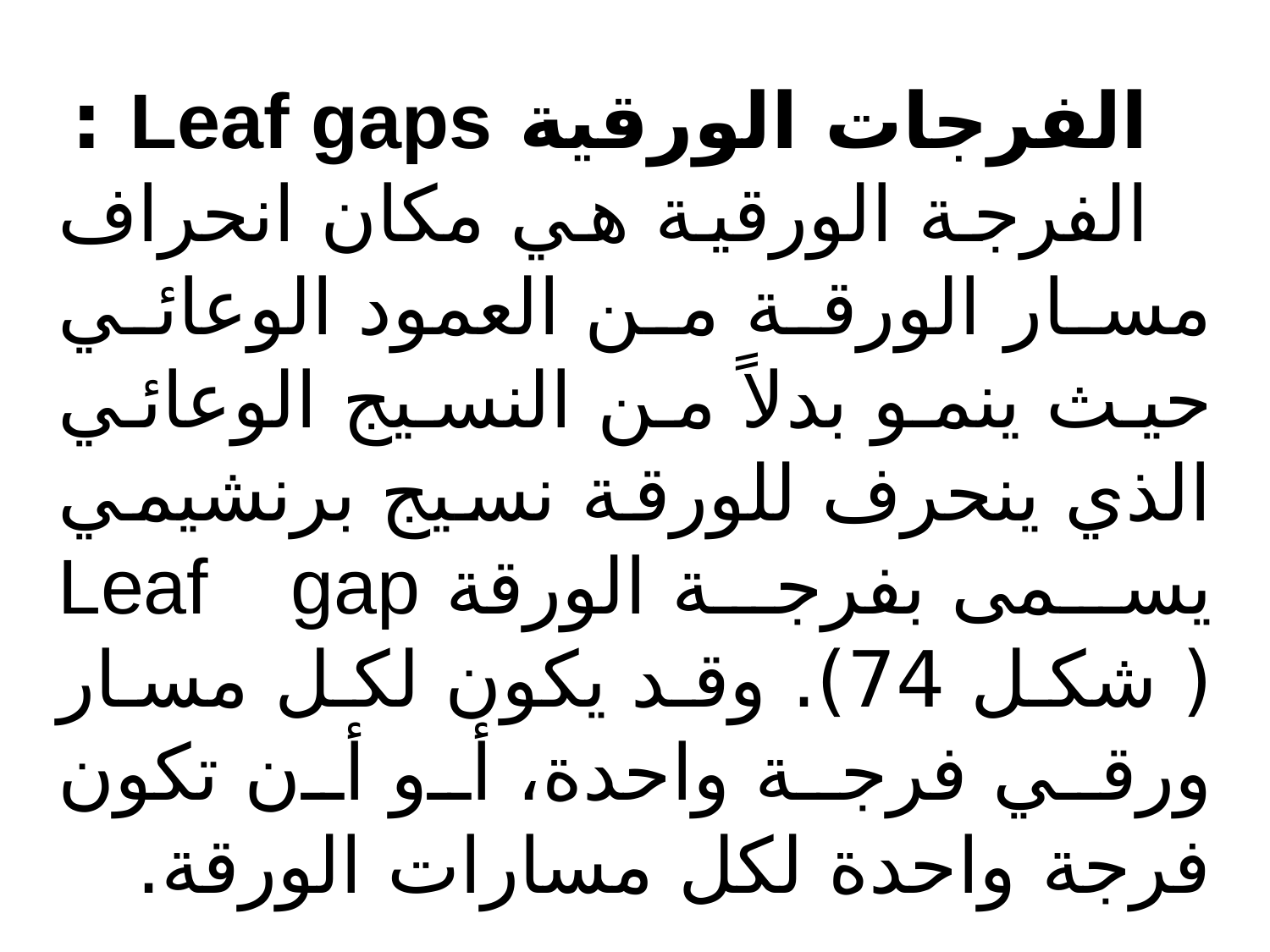

الفرجات الورقية Leaf gaps :
الفرجة الورقية هي مكان انحراف مسار الورقة من العمود الوعائي حيث ينمو بدلاً من النسيج الوعائي الذي ينحرف للورقة نسيج برنشيمي يسمى بفرجة الورقة Leaf gap ( شكل 74). وقد يكون لكل مسار ورقي فرجة واحدة، أو أن تكون فرجة واحدة لكل مسارات الورقة.